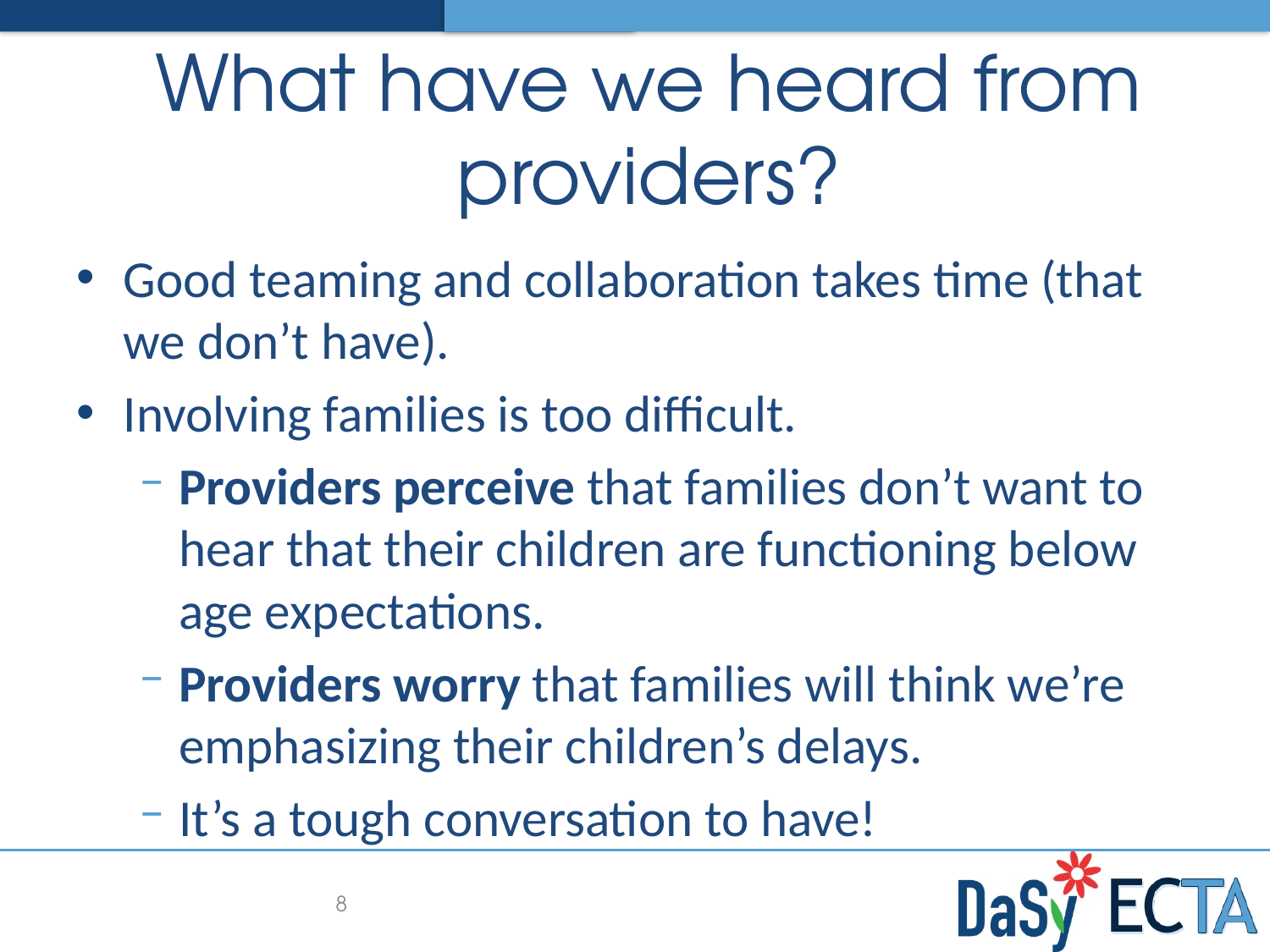

# What have we heard from providers?
Good teaming and collaboration takes time (that we don’t have).
Involving families is too difficult.
Providers perceive that families don’t want to hear that their children are functioning below age expectations.
Providers worry that families will think we’re emphasizing their children’s delays.
It’s a tough conversation to have!

8